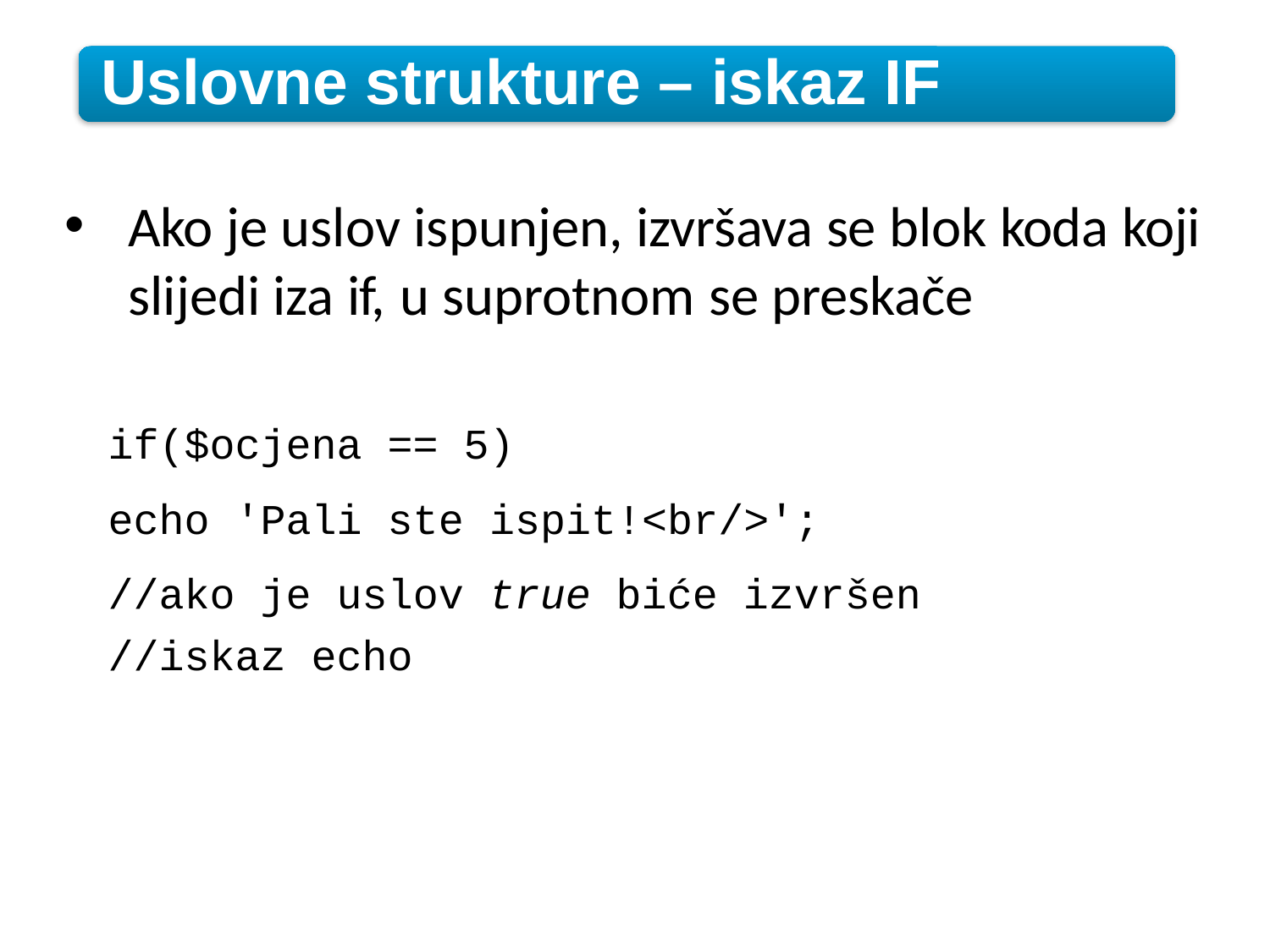

Uslovne strukture – iskaz IF
Ako je uslov ispunjen, izvršava se blok koda koji slijedi iza if, u suprotnom se preskače
if($ocjena == 5)
echo 'Pali ste ispit!<br/>';
//ako je uslov true biće izvršen
//iskaz echo
Uvod u PHP